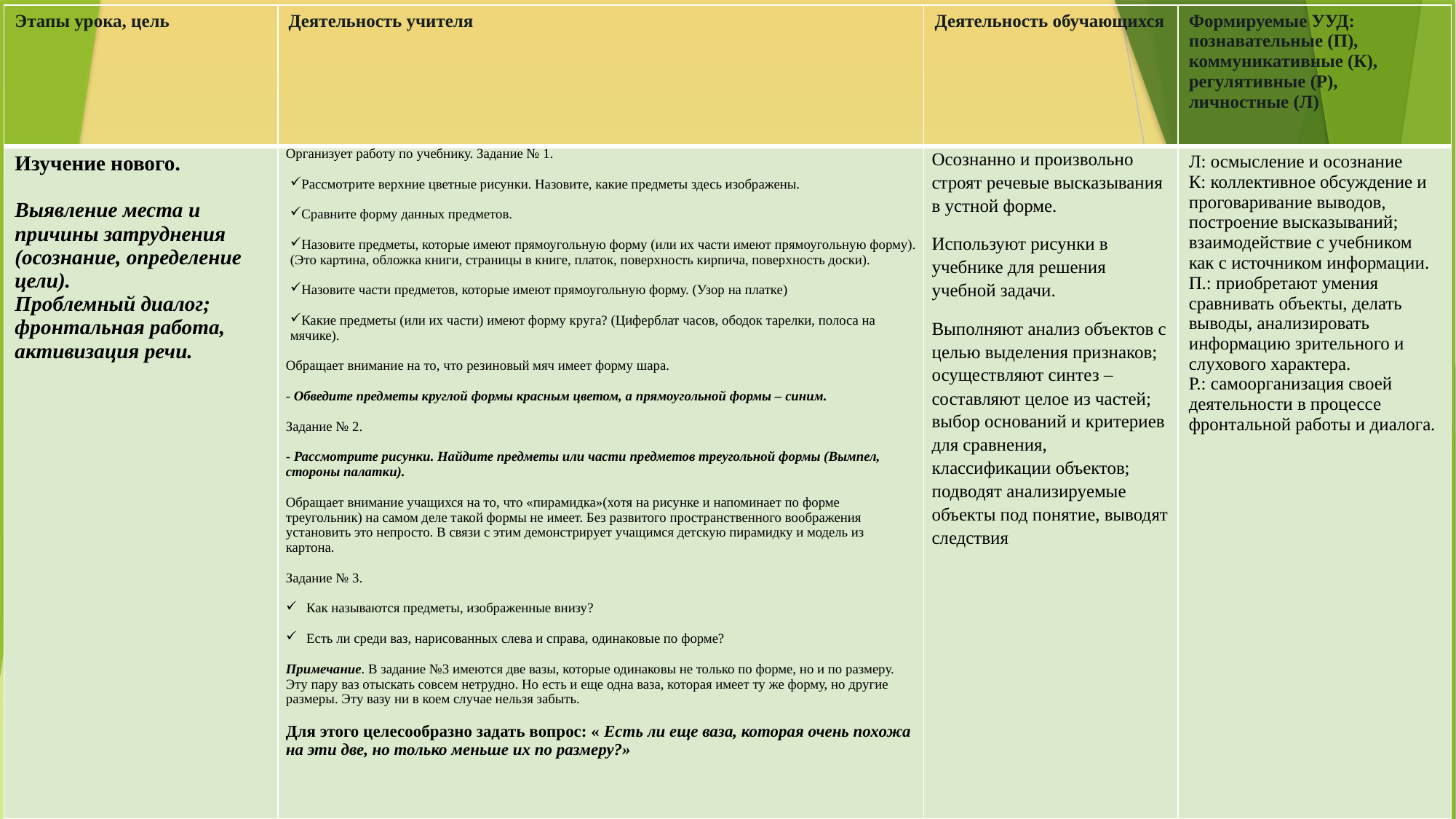

| Этапы урока, цель | Деятельность учителя | Деятельность обучающихся | Формируемые УУД: познавательные (П), коммуникативные (К), регулятивные (Р), личностные (Л) |
| --- | --- | --- | --- |
| Изучение нового. Выявление места и причины затруднения (осознание, определение цели). Проблемный диалог; фронтальная работа, активизация речи. | Организует работу по учебнику. Задание № 1. Рассмотрите верхние цветные рисунки. Назовите, какие предметы здесь изображены. Сравните форму данных предметов. Назовите предметы, которые имеют прямоугольную форму (или их части имеют прямоугольную форму). (Это картина, обложка книги, страницы в книге, платок, поверхность кирпича, поверхность доски). Назовите части предметов, которые имеют прямоугольную форму. (Узор на платке) Какие предметы (или их части) имеют форму круга? (Циферблат часов, ободок тарелки, полоса на мячике). Обращает внимание на то, что резиновый мяч имеет форму шара. - Обведите предметы круглой формы красным цветом, а прямоугольной формы – синим. Задание № 2. - Рассмотрите рисунки. Найдите предметы или части предметов треугольной формы (Вымпел, стороны палатки). Обращает внимание учащихся на то, что «пирамидка»(хотя на рисунке и напоминает по форме треугольник) на самом деле такой формы не имеет. Без развитого пространственного воображения установить это непросто. В связи с этим демонстрирует учащимся детскую пирамидку и модель из картона. Задание № 3. Как называются предметы, изображенные внизу? Есть ли среди ваз, нарисованных слева и справа, одинаковые по форме? Примечание. В задание №3 имеются две вазы, которые одинаковы не только по форме, но и по размеру. Эту пару ваз отыскать совсем нетрудно. Но есть и еще одна ваза, которая имеет ту же форму, но другие размеры. Эту вазу ни в коем случае нельзя забыть. Для этого целесообразно задать вопрос: « Есть ли еще ваза, которая очень похожа на эти две, но только меньше их по размеру?» | Осознанно и произвольно строят речевые высказывания в устной форме. Используют рисунки в учебнике для решения учебной задачи. Выполняют анализ объектов с целью выделения признаков; осуществляют синтез – составляют целое из частей; выбор оснований и критериев для сравнения, классификации объектов; подводят анализируемые объекты под понятие, выводят следствия | Л: осмысление и осознание К: коллективное обсуждение и проговаривание выводов, построение высказываний; взаимодействие с учебником как с источником информации. П.: приобретают умения сравнивать объекты, делать выводы, анализировать информацию зрительного и слухового характера. Р.: самоорганизация своей деятельности в процессе фронтальной работы и диалога. |